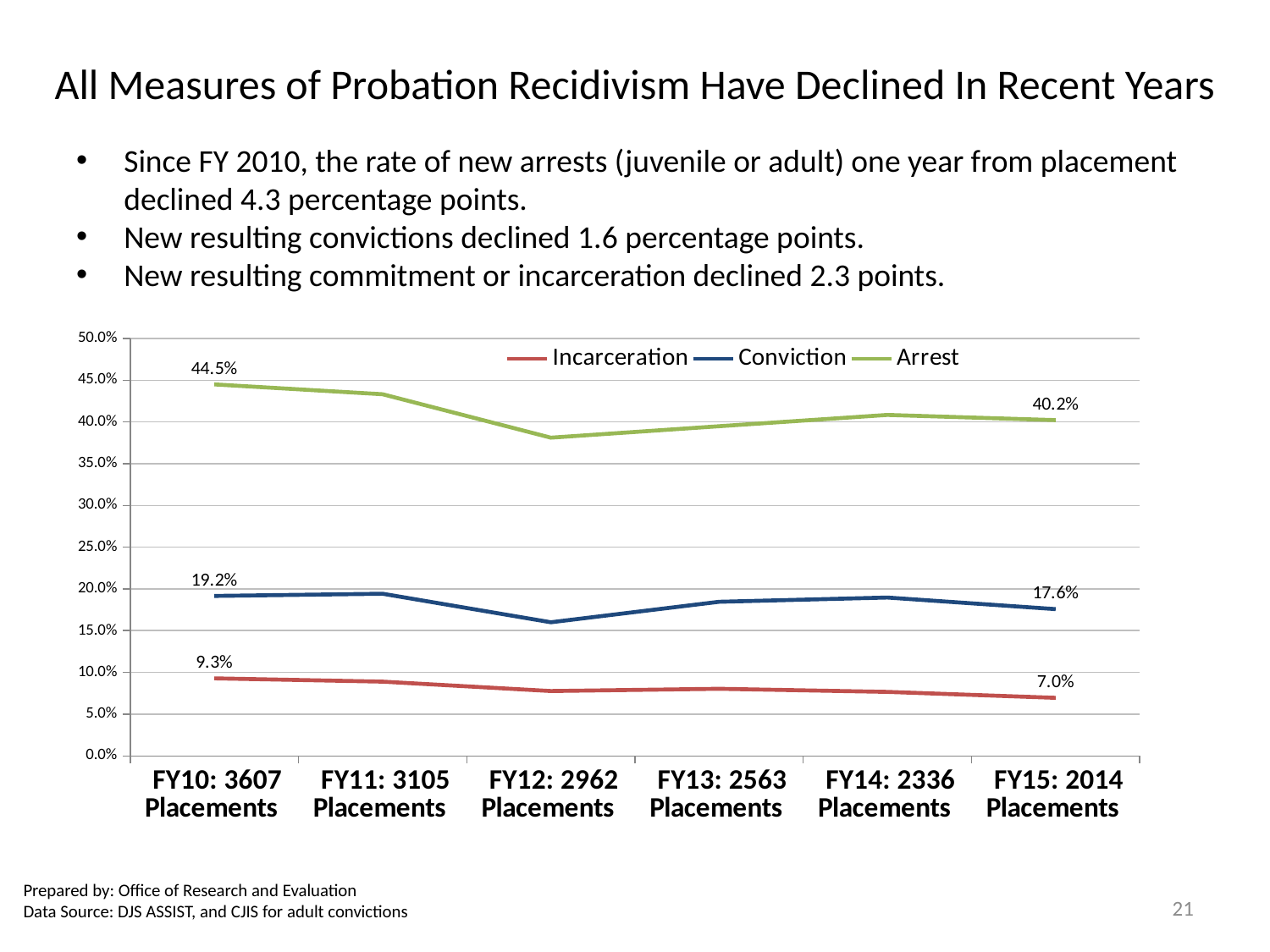

# All Measures of Probation Recidivism Have Declined In Recent Years

Since FY 2010, the rate of new arrests (juvenile or adult) one year from placement declined 4.3 percentage points.
New resulting convictions declined 1.6 percentage points.
New resulting commitment or incarceration declined 2.3 points.

### Chart

| Category | Incarceration | Conviction | Arrest  |
|---|---|---|---|
|  FY15: 2014 Placements  | 0.06951340615690169 | 0.17576961271102284 | 0.40218470705064546 |
|  FY14: 2336 Placements  | 0.07662671232876712 | 0.1896404109589041 | 0.4083904109589041 |
|  FY13: 2563 Placements  | 0.08037456106125634 | 0.18454935622317598 | 0.3948497854077253 |
|  FY12: 2962 Placements  | 0.07765023632680622 | 0.1600270087778528 | 0.3811613774476705 |
|  FY11: 3105 Placements  | 0.08888888888888889 | 0.19420289855072465 | 0.4331723027375201 |
|  FY10: 3607 Placements  | 0.09287496534516218 | 0.1915719434433047 | 0.4449681175492099 |
Prepared by: Office of Research and Evaluation
Data Source: DJS ASSIST, and CJIS for adult convictions
21